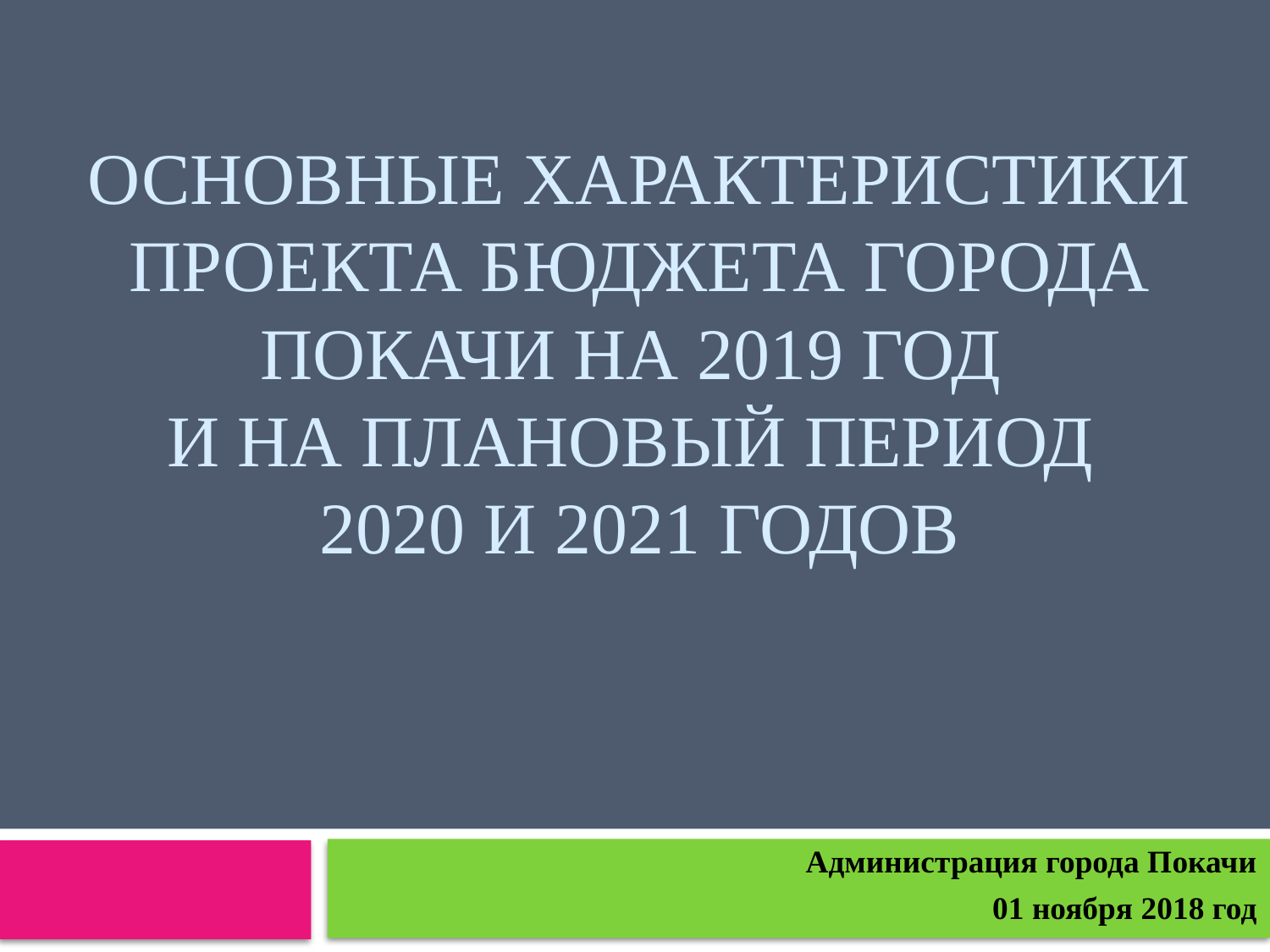

# Основные характеристики проекта бюджета города Покачи на 2019 год и на плановый период 2020 и 2021 годов
Администрация города Покачи
01 ноября 2018 год